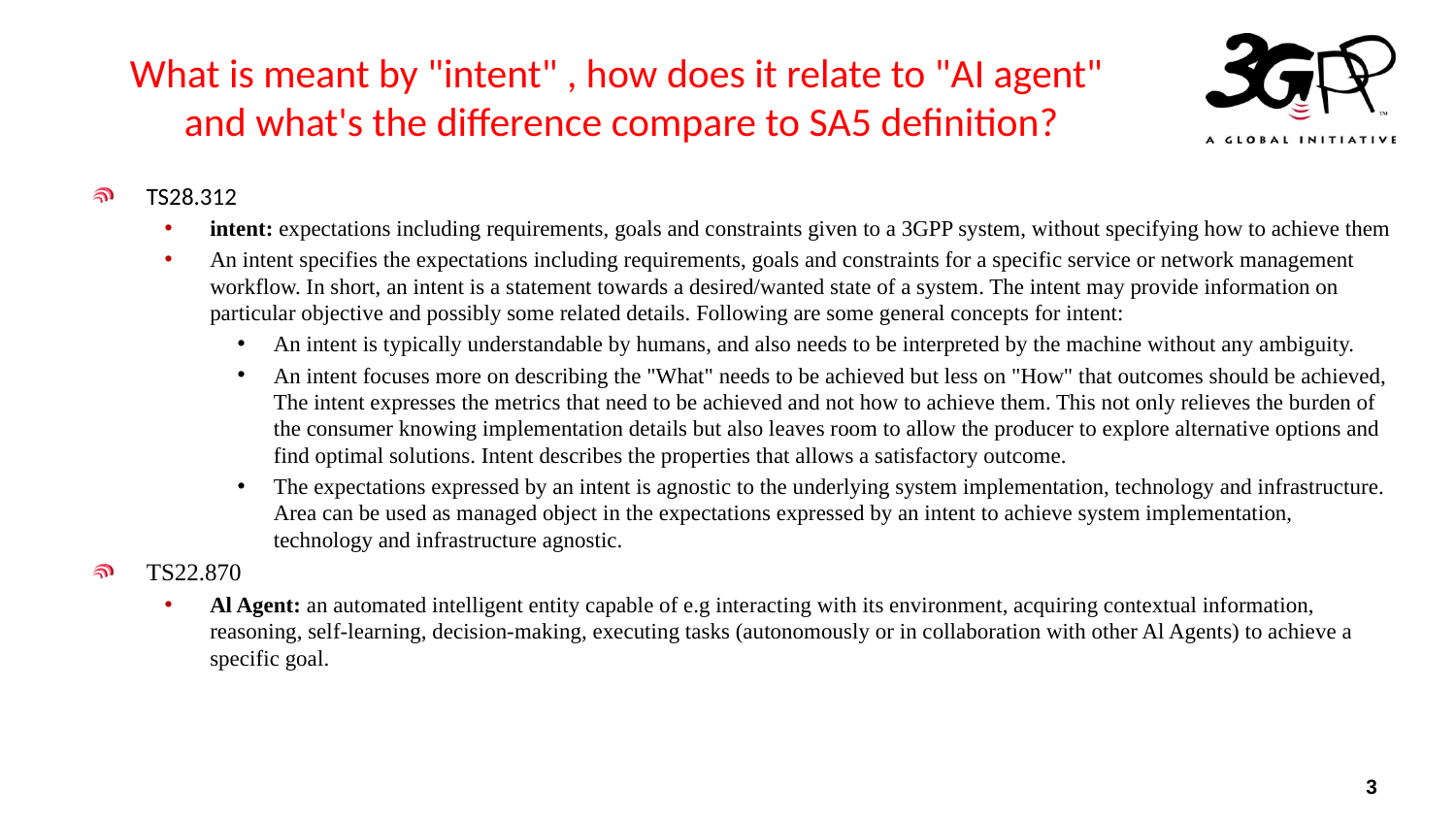

# What is meant by "intent" , how does it relate to "AI agent" and what's the difference compare to SA5 definition?
TS28.312
intent: expectations including requirements, goals and constraints given to a 3GPP system, without specifying how to achieve them
An intent specifies the expectations including requirements, goals and constraints for a specific service or network management workflow. In short, an intent is a statement towards a desired/wanted state of a system. The intent may provide information on particular objective and possibly some related details. Following are some general concepts for intent:
An intent is typically understandable by humans, and also needs to be interpreted by the machine without any ambiguity.
An intent focuses more on describing the "What" needs to be achieved but less on "How" that outcomes should be achieved, The intent expresses the metrics that need to be achieved and not how to achieve them. This not only relieves the burden of the consumer knowing implementation details but also leaves room to allow the producer to explore alternative options and find optimal solutions. Intent describes the properties that allows a satisfactory outcome.
The expectations expressed by an intent is agnostic to the underlying system implementation, technology and infrastructure. Area can be used as managed object in the expectations expressed by an intent to achieve system implementation, technology and infrastructure agnostic.
TS22.870
Al Agent: an automated intelligent entity capable of e.g interacting with its environment, acquiring contextual information, reasoning, self-learning, decision-making, executing tasks (autonomously or in collaboration with other Al Agents) to achieve a specific goal.